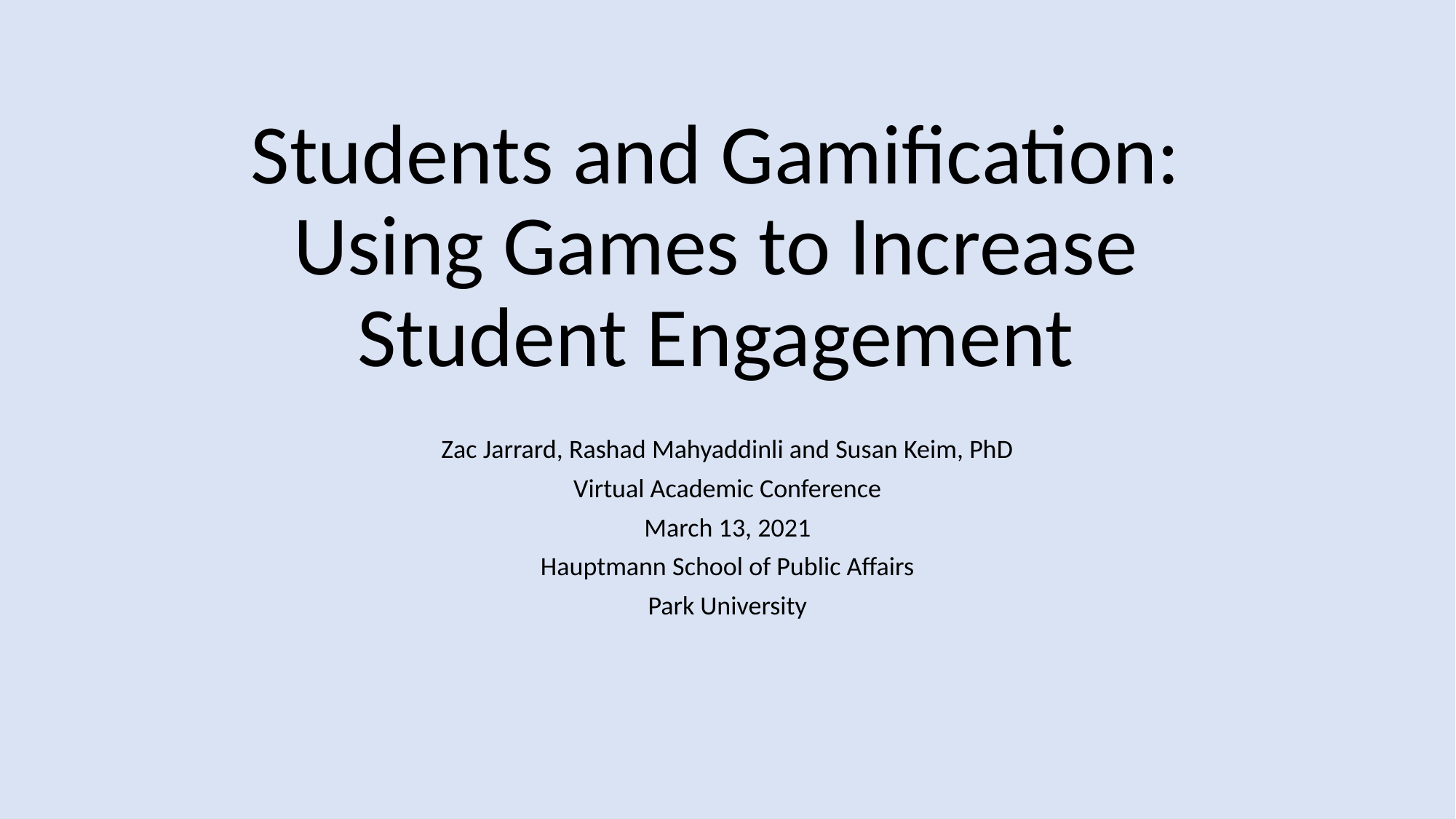

# Students and Gamification: Using Games to Increase Student Engagement
Zac Jarrard, Rashad Mahyaddinli and Susan Keim, PhD
Virtual Academic Conference
March 13, 2021
Hauptmann School of Public Affairs
Park University